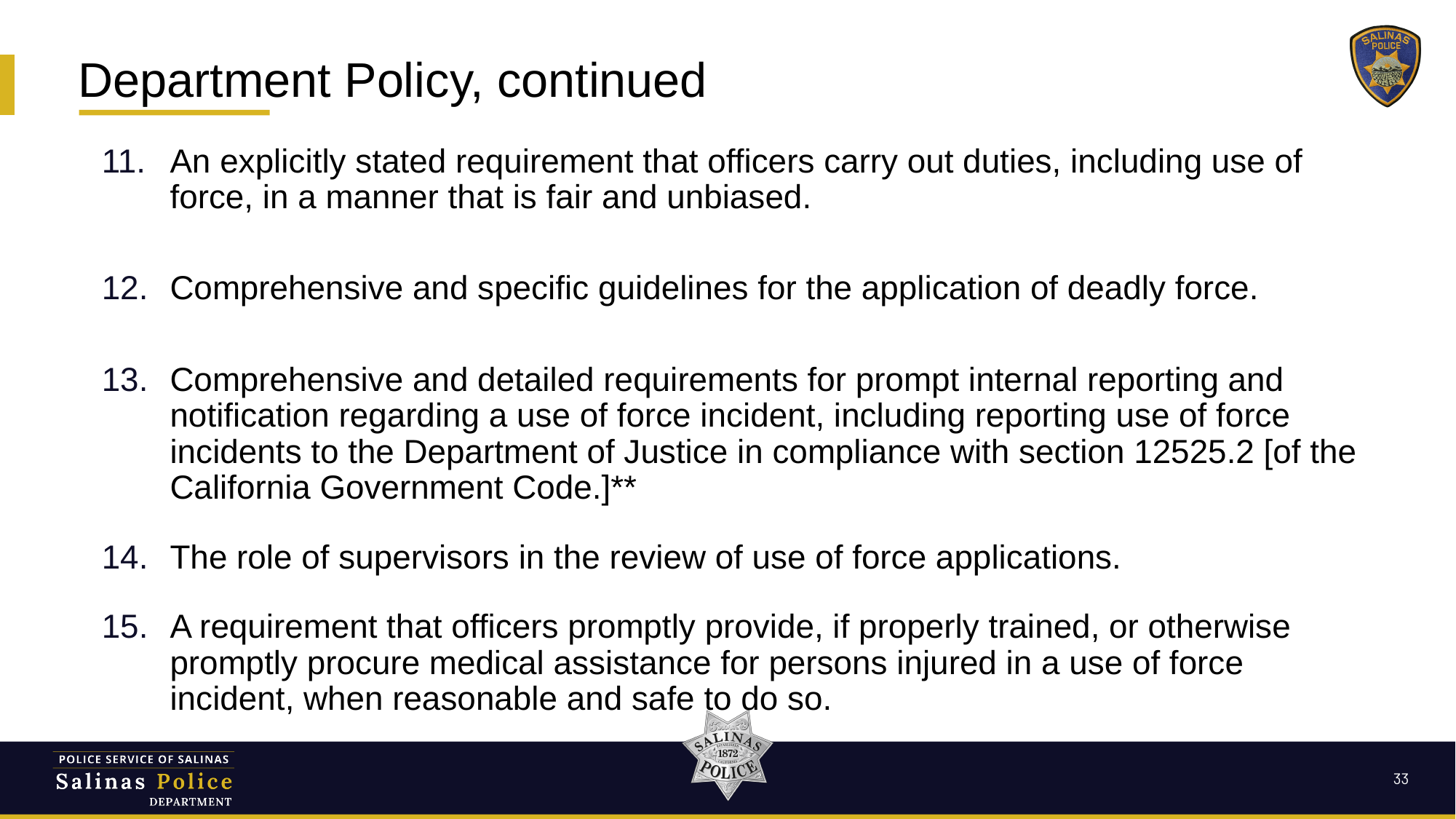

# Department Policy, continued
An explicitly stated requirement that officers carry out duties, including use of force, in a manner that is fair and unbiased.

Comprehensive and specific guidelines for the application of deadly force.

Comprehensive and detailed requirements for prompt internal reporting and notification regarding a use of force incident, including reporting use of force incidents to the Department of Justice in compliance with section 12525.2 [of the California Government Code.]**
The role of supervisors in the review of use of force applications.
A requirement that officers promptly provide, if properly trained, or otherwise promptly procure medical assistance for persons injured in a use of force incident, when reasonable and safe to do so.